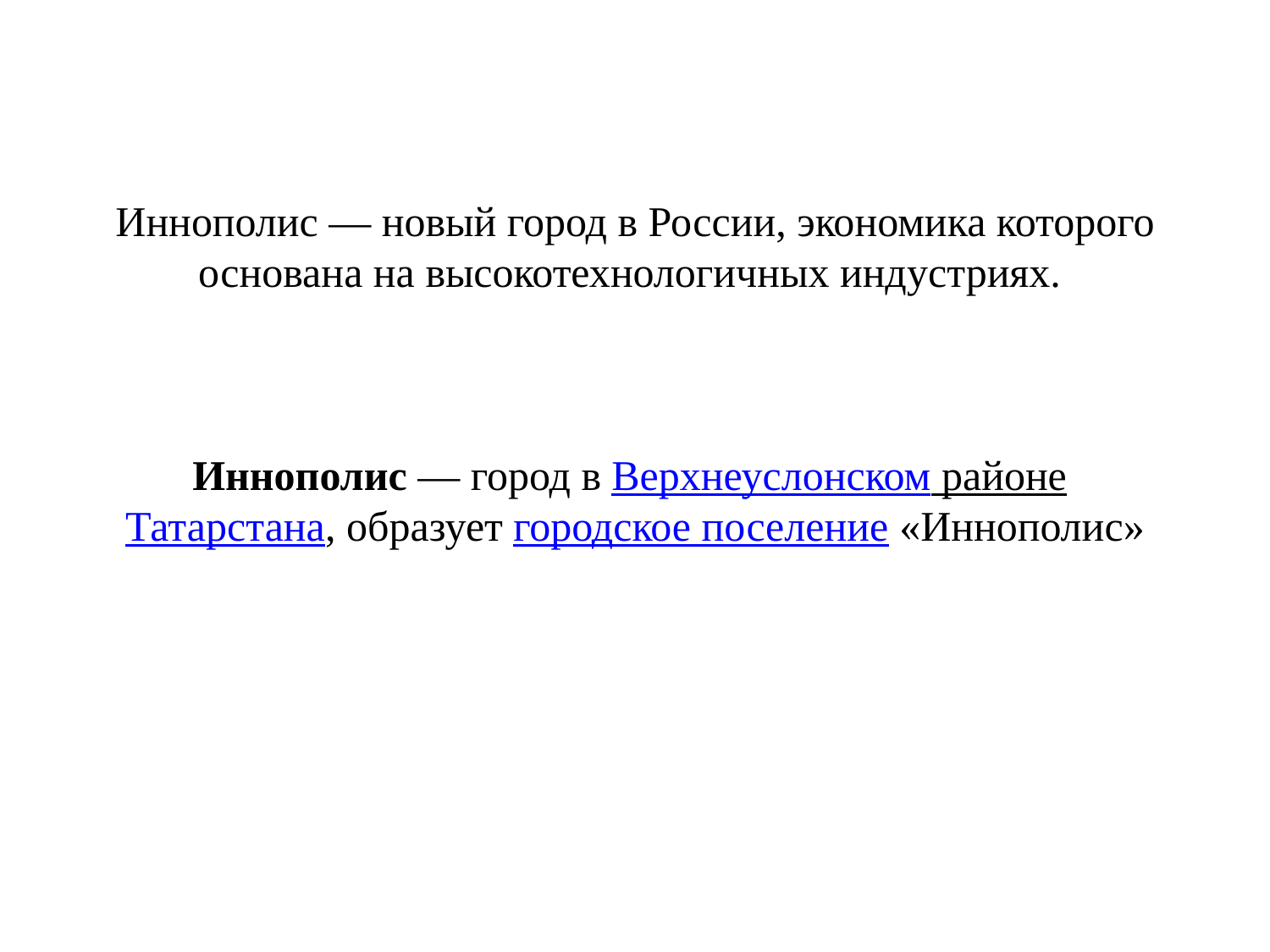

# Иннополис — новый город в России, экономика которого основана на высокотехнологичных индустриях. Иннополис — город в Верхнеуслонском районе Татарстана, образует городское поселение «Иннополис»